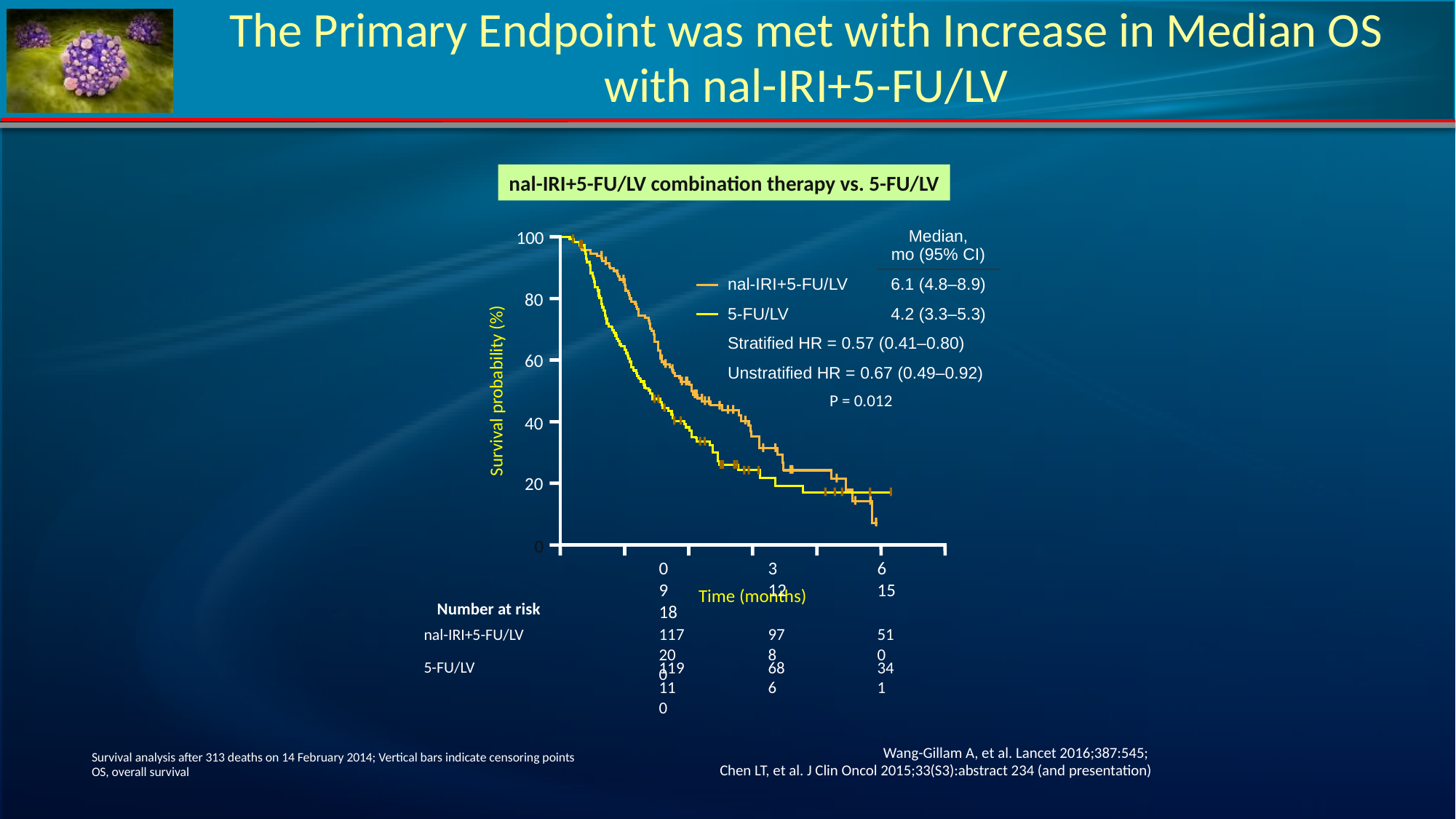

# The Primary Endpoint was met with Increase in Median OS with nal-IRI+5-FU/LV
nal-IRI+5-FU/LV combination therapy vs. 5-FU/LV
100

80

60

Survival probability (%)

40

20

0

	0	3	6	9	12	15	18
Time (months)
|  | Median, mo (95% CI) |
| --- | --- |
| nal-IRI+5-FU/LV | 6.1 (4.8–8.9) |
| 5-FU/LV | 4.2 (3.3–5.3) |
| Stratified HR = 0.57 (0.41–0.80) |  |
| Unstratified HR = 0.67 (0.49–0.92) |  |
P = 0.012
Number at risk
	117	97	51	20	8	0	0
 nal-IRI+5-FU/LV
	119	68	34	11	6	1	0
5-FU/LV
Survival analysis after 313 deaths on 14 February 2014; Vertical bars indicate censoring points
OS, overall survival
Wang-Gillam A, et al. Lancet 2016;387:545;
Chen LT, et al. J Clin Oncol 2015;33(S3):abstract 234 (and presentation)